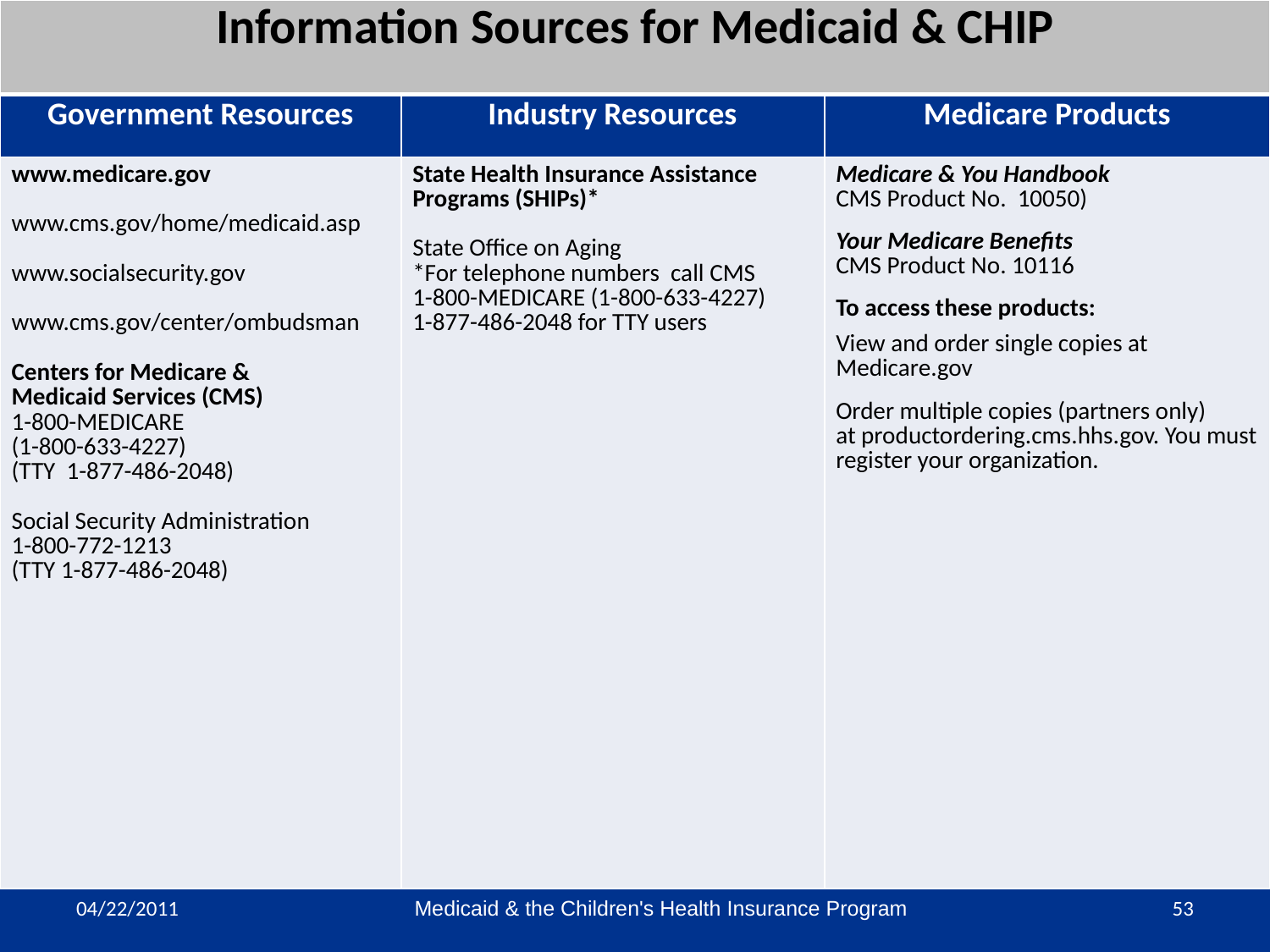

| Information Sources for Medicaid & CHIP |  |  |
| --- | --- | --- |
| Government Resources | Industry Resources | Medicare Products |
| www.medicare.gov www.cms.gov/home/medicaid.asp www.socialsecurity.gov www.cms.gov/center/ombudsman Centers for Medicare & Medicaid Services (CMS) 1-800-MEDICARE (1-800-633-4227) (TTY 1-877-486-2048) Social Security Administration 1-800-772-1213 (TTY 1-877-486-2048) | State Health Insurance Assistance Programs (SHIPs)\* State Office on Aging \*For telephone numbers call CMS 1-800-MEDICARE (1-800-633-4227) 1-877-486-2048 for TTY users | Medicare & You Handbook CMS Product No. 10050) Your Medicare Benefits CMS Product No. 10116 To access these products: View and order single copies at Medicare.gov Order multiple copies (partners only) at productordering.cms.hhs.gov. You must register your organization. |

04/22/2011
Medicaid & the Children's Health Insurance Program
53